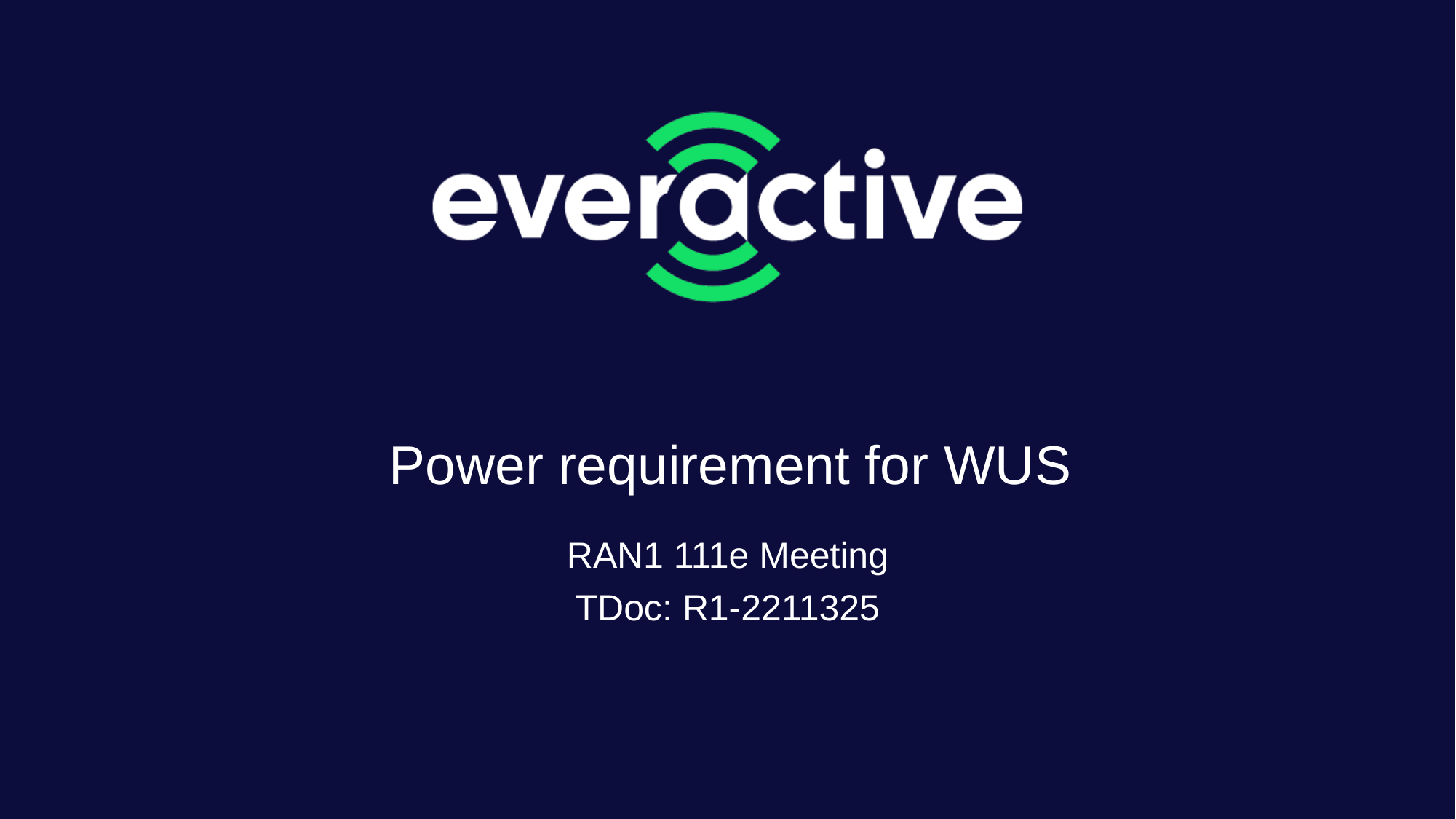

# Power requirement for WUS
RAN1 111e Meeting
TDoc: R1-2211325